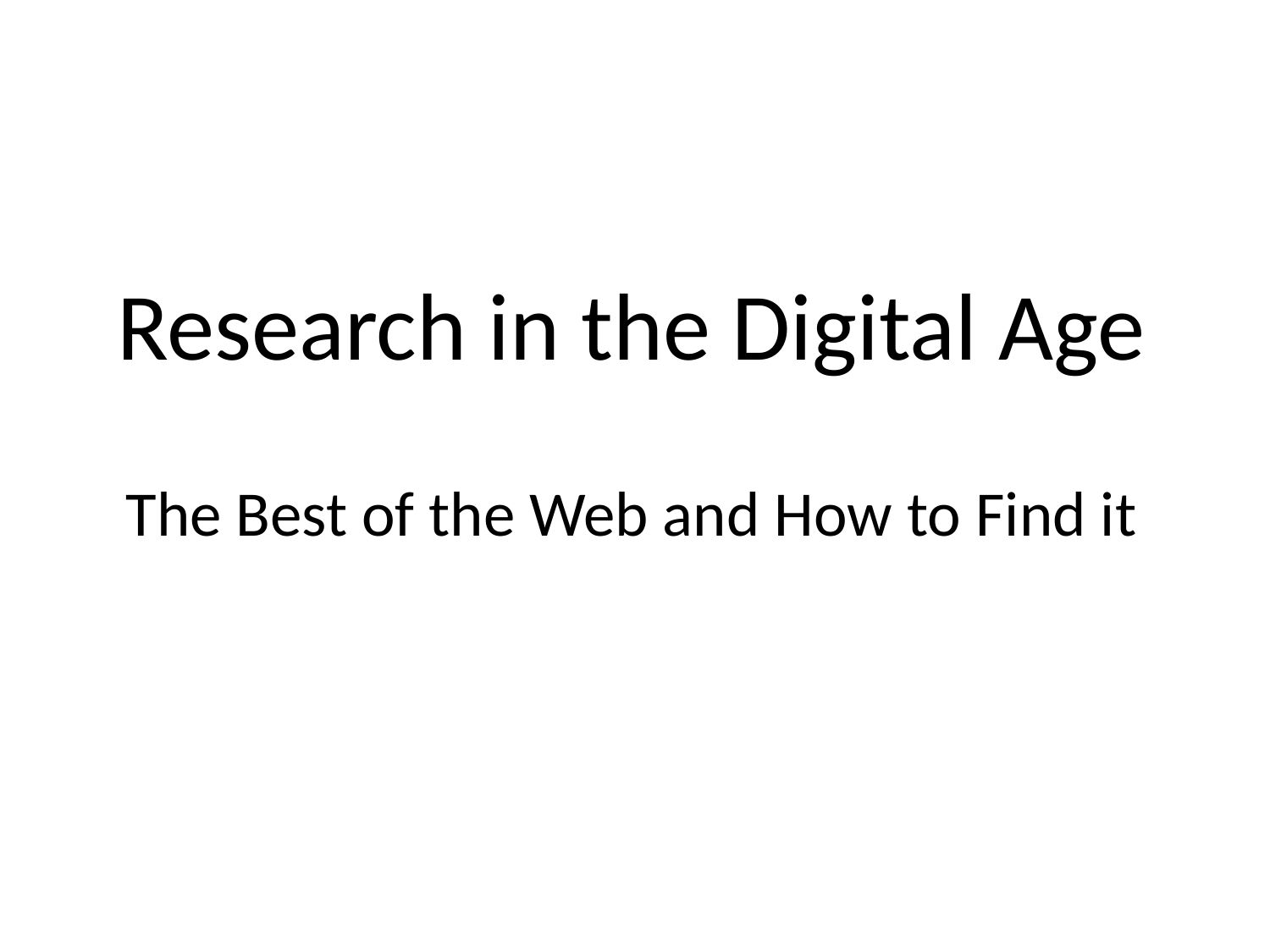

# Research in the Digital Age The Best of the Web and How to Find it